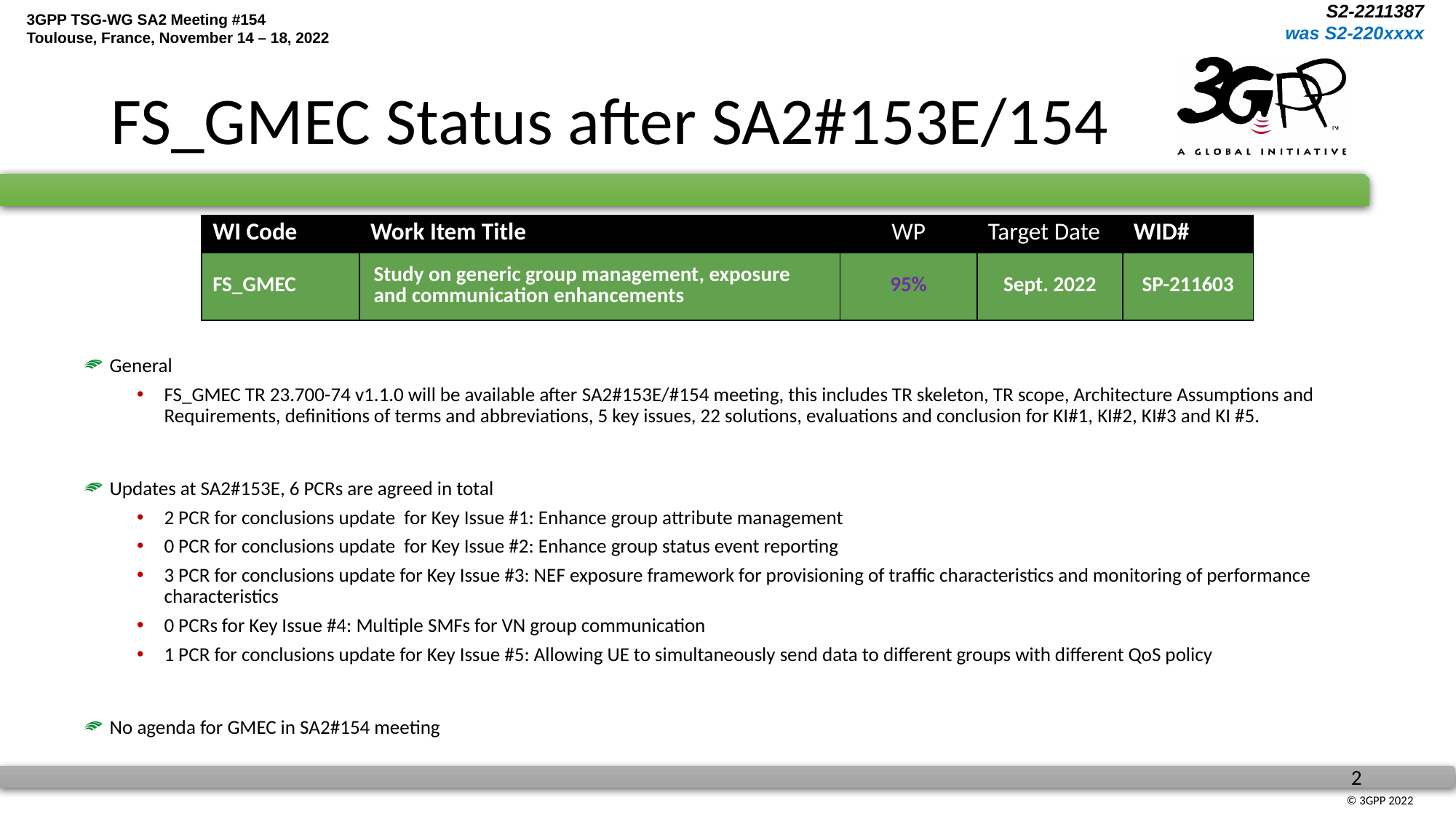

# FS_GMEC Status after SA2#153E/154
| WI Code | Work Item Title | WP | Target Date | WID# |
| --- | --- | --- | --- | --- |
| FS\_GMEC | Study on generic group management, exposure and communication enhancements | 95% | Sept. 2022 | SP-211603 |
General
FS_GMEC TR 23.700-74 v1.1.0 will be available after SA2#153E/#154 meeting, this includes TR skeleton, TR scope, Architecture Assumptions and Requirements, definitions of terms and abbreviations, 5 key issues, 22 solutions, evaluations and conclusion for KI#1, KI#2, KI#3 and KI #5.

Updates at SA2#153E, 6 PCRs are agreed in total
2 PCR for conclusions update  for Key Issue #1: Enhance group attribute management
0 PCR for conclusions update  for Key Issue #2: Enhance group status event reporting
3 PCR for conclusions update for Key Issue #3: NEF exposure framework for provisioning of traffic characteristics and monitoring of performance characteristics
0 PCRs for Key Issue #4: Multiple SMFs for VN group communication
1 PCR for conclusions update for Key Issue #5: Allowing UE to simultaneously send data to different groups with different QoS policy

No agenda for GMEC in SA2#154 meeting